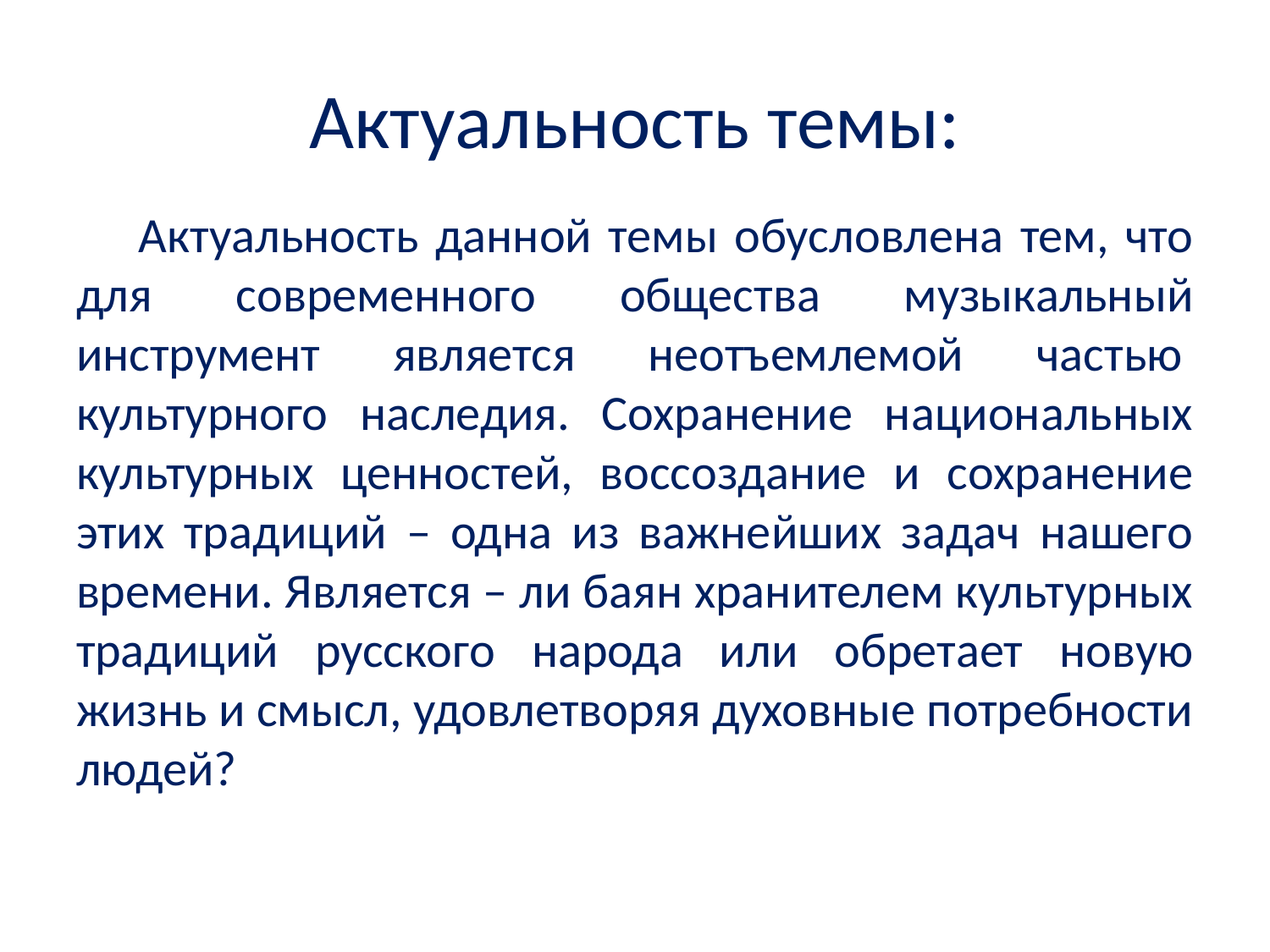

# Актуальность темы:
Актуальность данной темы обусловлена тем, что для современного общества музыкальный инструмент является неотъемлемой частью  культурного наследия. Сохранение национальных культурных ценностей, воссоздание и сохранение этих традиций – одна из важнейших задач нашего времени. Является – ли баян хранителем культурных традиций русского народа или обретает новую жизнь и смысл, удовлетворяя духовные потребности людей?